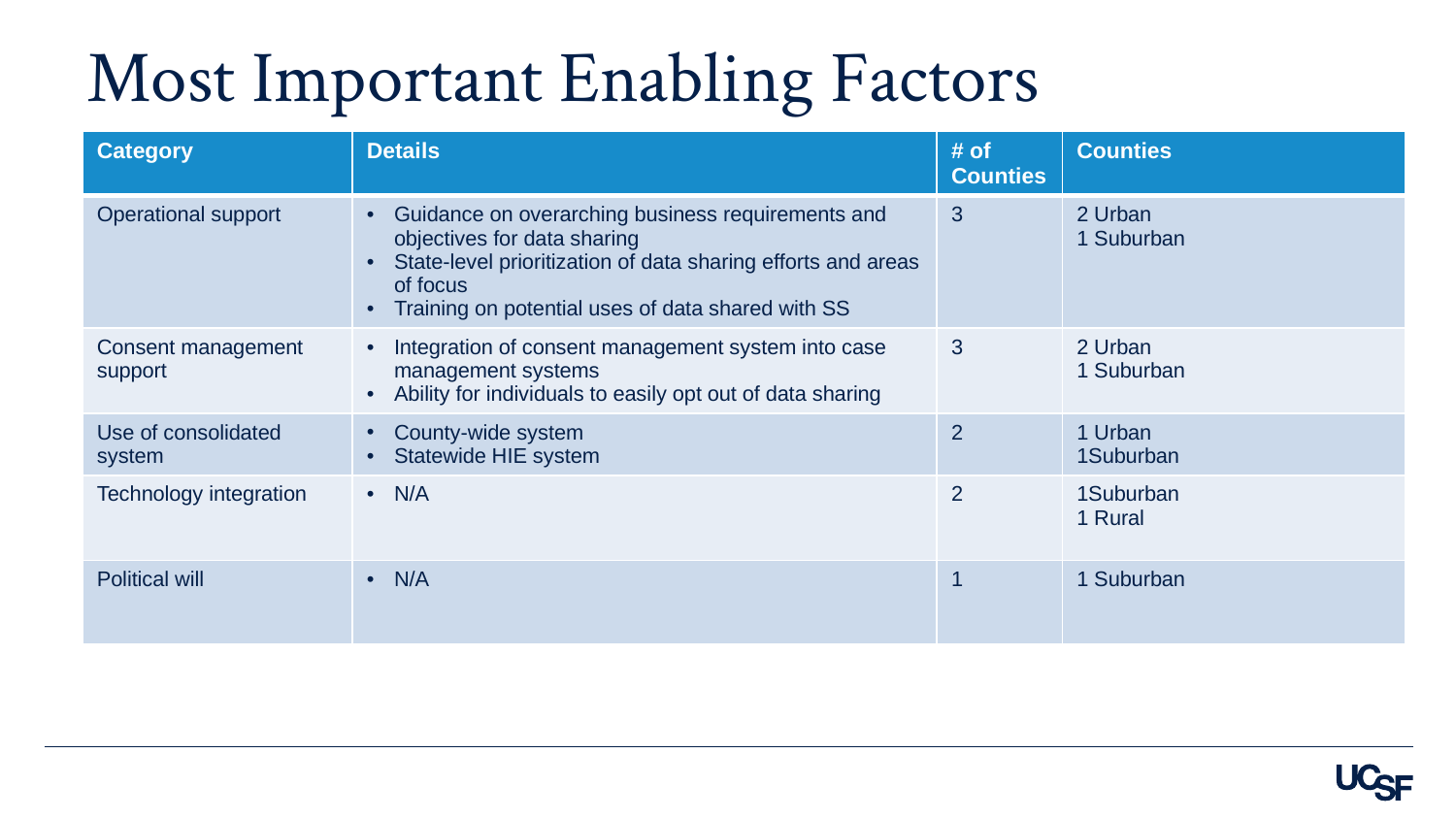

# Most Important Enabling Factors
| Category | Details | # of Counties | Counties |
| --- | --- | --- | --- |
| Operational support | Guidance on overarching business requirements and objectives for data sharing State-level prioritization of data sharing efforts and areas of focus Training on potential uses of data shared with SS | 3 | 2 Urban 1 Suburban |
| Consent management support | Integration of consent management system into case management systems Ability for individuals to easily opt out of data sharing | 3 | 2 Urban 1 Suburban |
| Use of consolidated system | County-wide system Statewide HIE system | 2 | 1 Urban 1Suburban |
| Technology integration | N/A | 2 | 1Suburban 1 Rural |
| Political will | N/A | 1 | 1 Suburban |